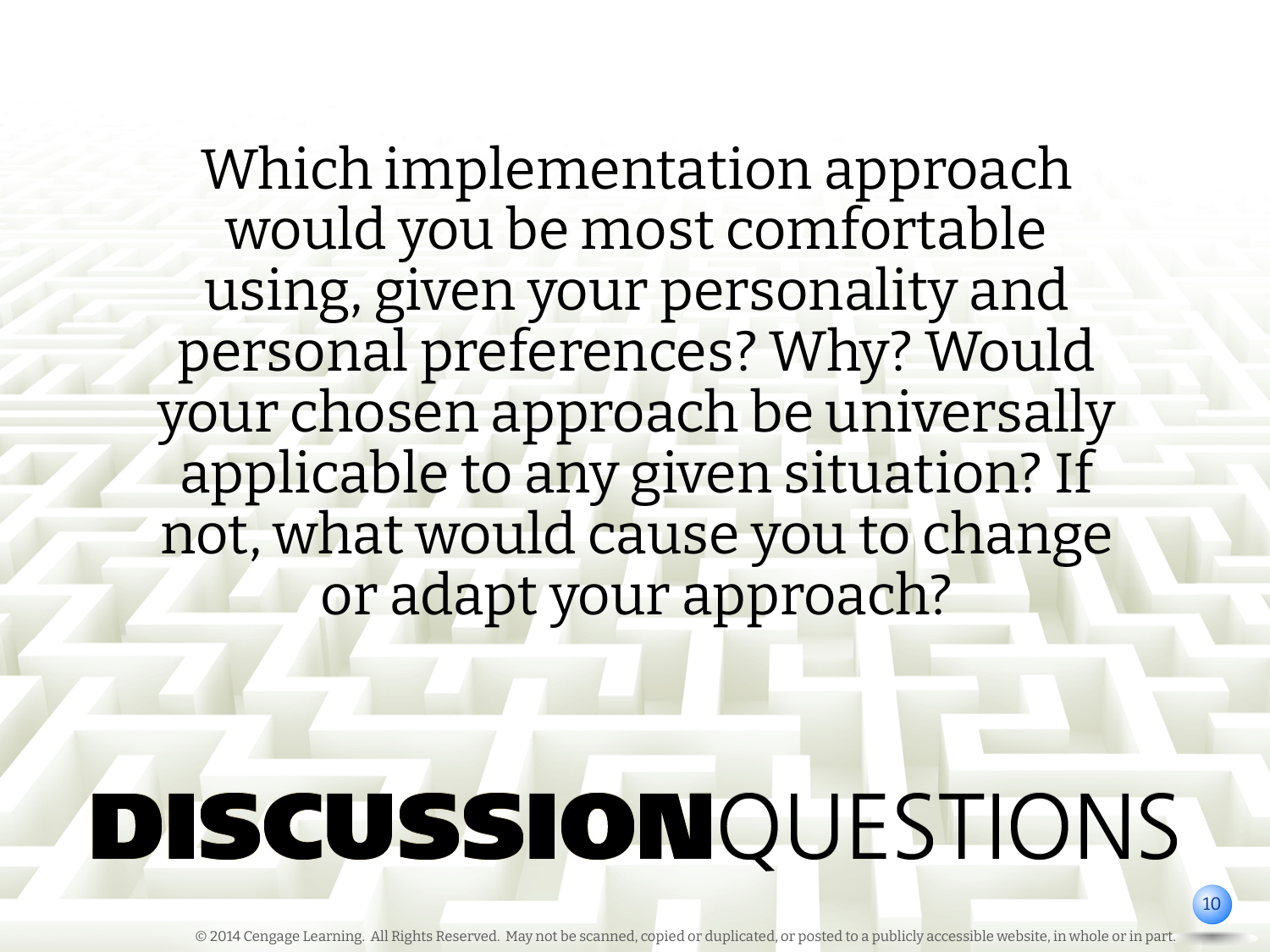

Which implementation approach would you be most comfortable using, given your personality and personal preferences? Why? Would your chosen approach be universally applicable to any given situation? If not, what would cause you to change or adapt your approach?
10